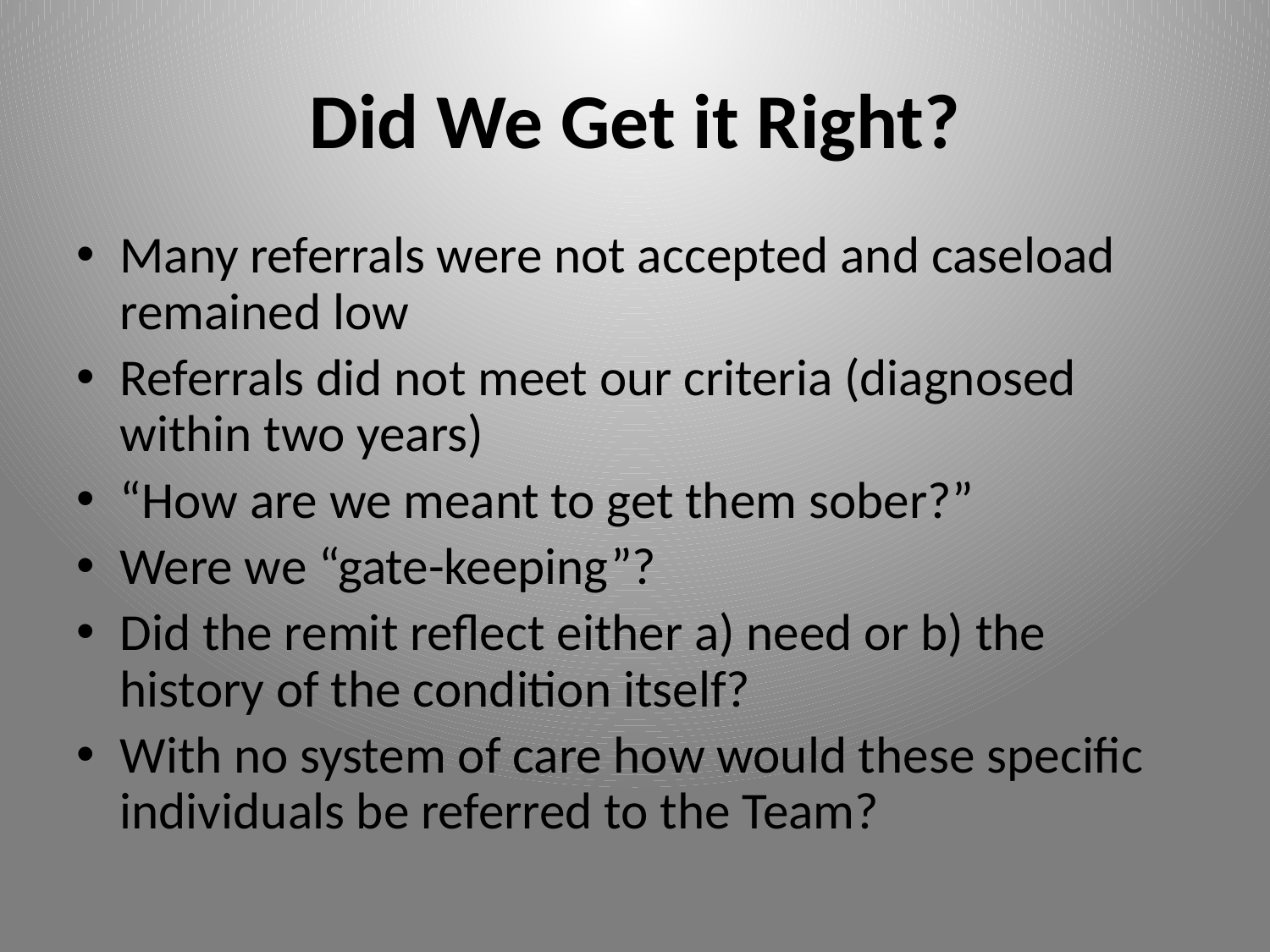

# Did We Get it Right?
Many referrals were not accepted and caseload remained low
Referrals did not meet our criteria (diagnosed within two years)
“How are we meant to get them sober?”
Were we “gate-keeping”?
Did the remit reflect either a) need or b) the history of the condition itself?
With no system of care how would these specific individuals be referred to the Team?